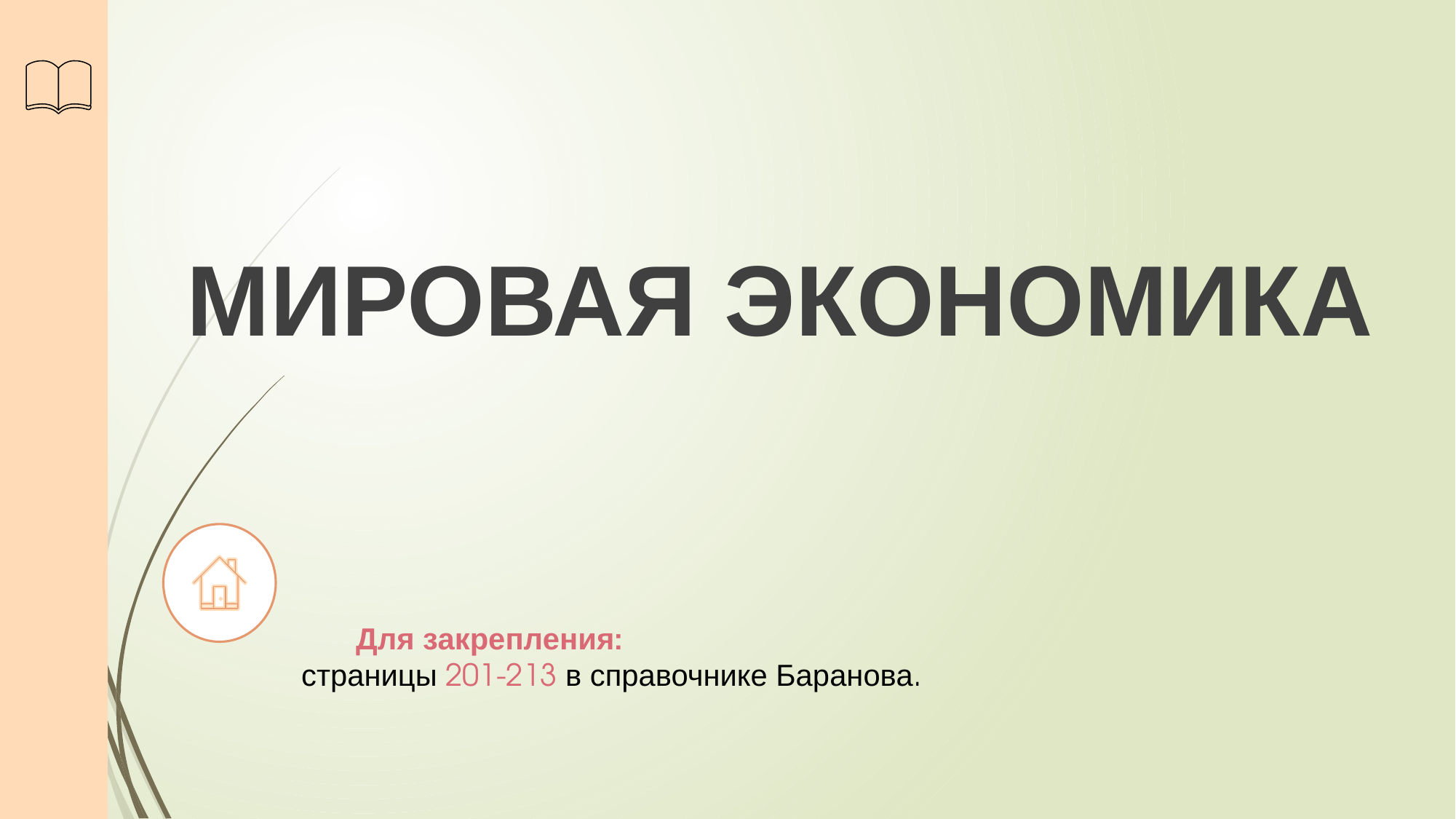

# МИРОВАЯ ЭКОНОМИКА

		Для закрепления:
страницы 201-213 в справочнике Баранова.